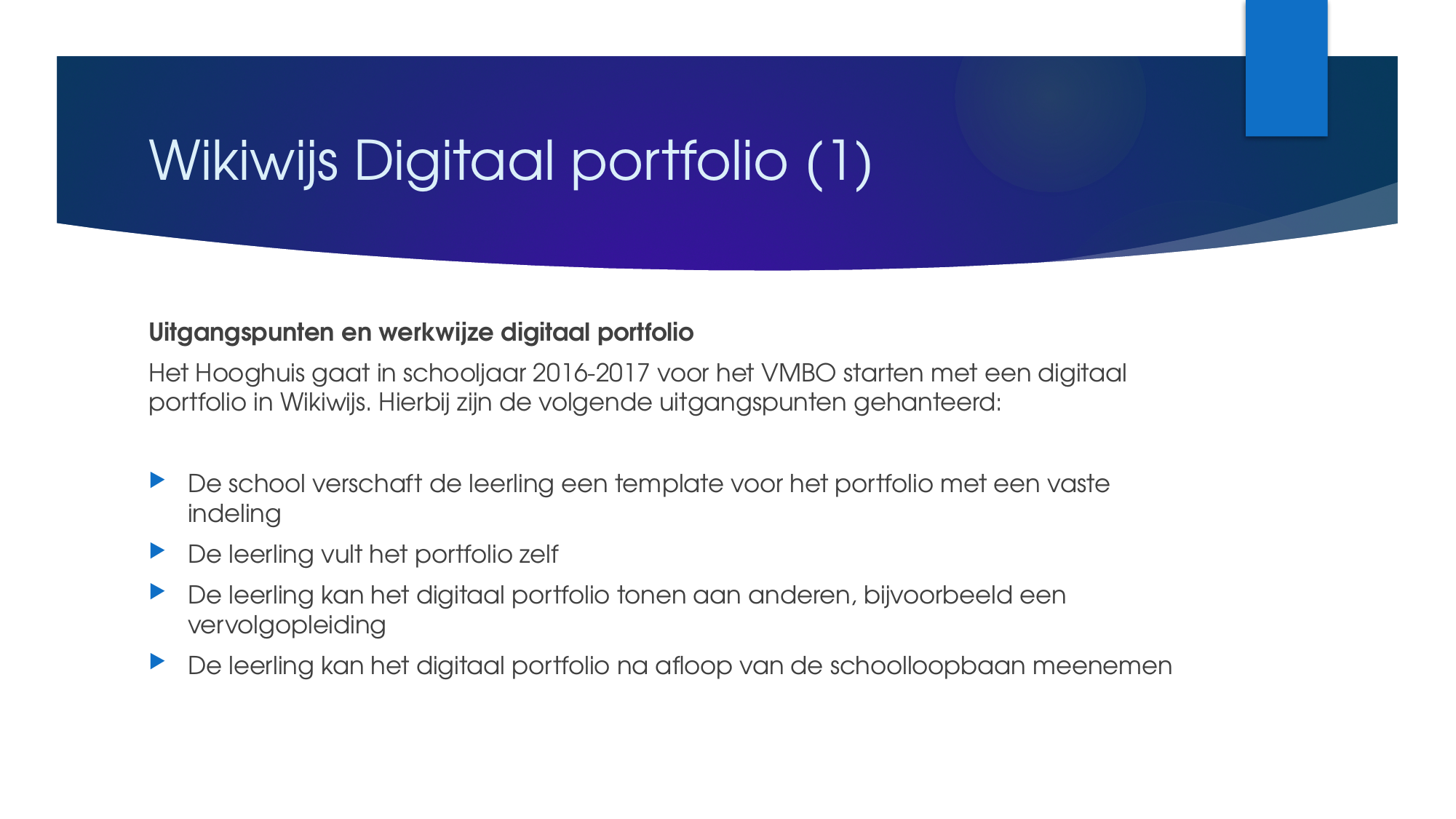

# Wikiwijs Digitaal portfolio (1)
Uitgangspunten en werkwijze digitaal portfolio
Het Hooghuis gaat in schooljaar 2016-2017 voor het VMBO starten met een digitaal portfolio in Wikiwijs. Hierbij zijn de volgende uitgangspunten gehanteerd:

De school verschaft de leerling een template voor het portfolio met een vaste indeling
De leerling vult het portfolio zelf
De leerling kan het digitaal portfolio tonen aan anderen, bijvoorbeeld een vervolgopleiding
De leerling kan het digitaal portfolio na afloop van de schoolloopbaan meenemen